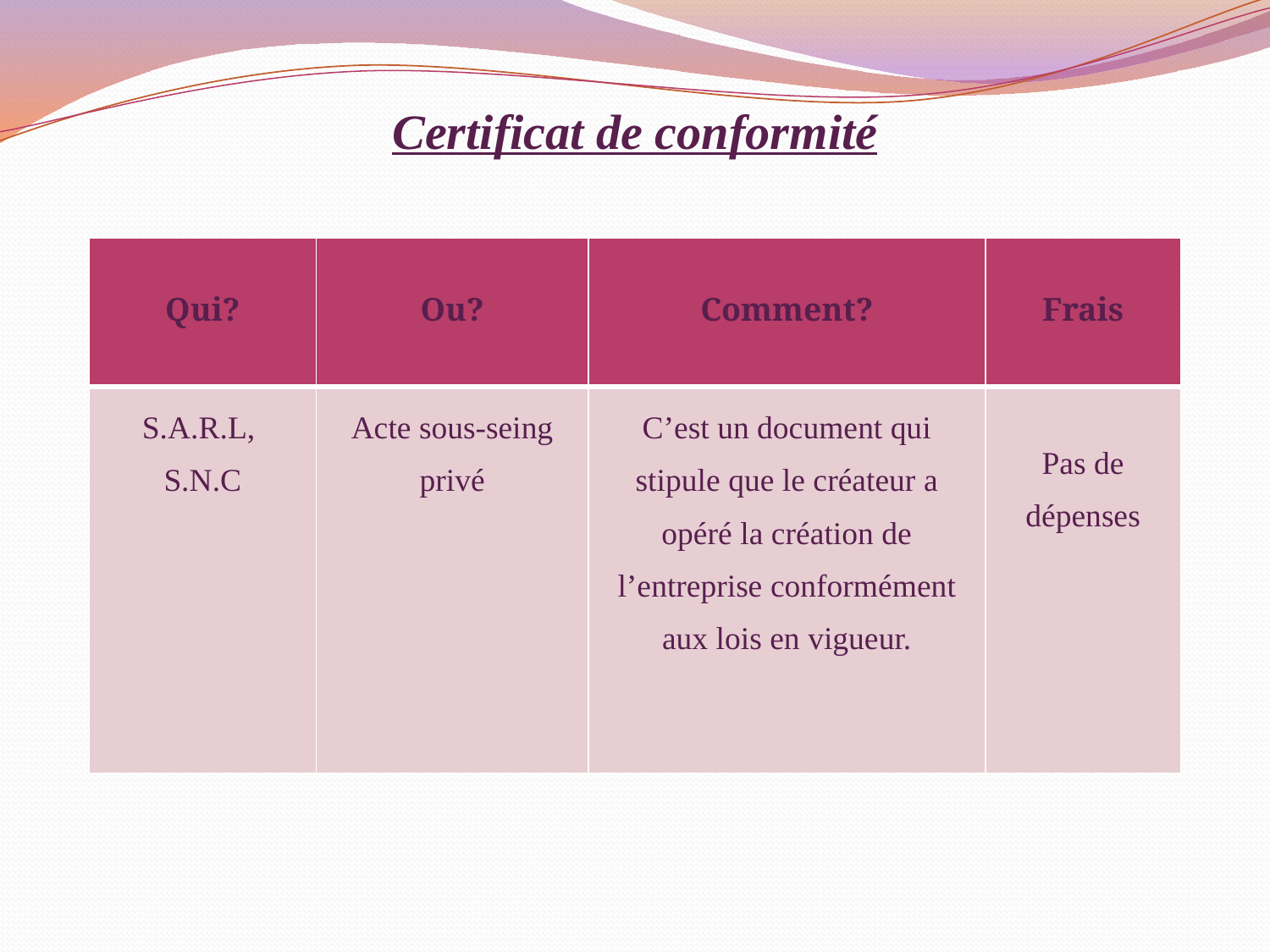

# Certificat de conformité
| Qui? | Ou? | Comment? | Frais |
| --- | --- | --- | --- |
| S.A.R.L, S.N.C | Acte sous-seing privé | C’est un document qui stipule que le créateur a opéré la création de l’entreprise conformément aux lois en vigueur. | Pas de dépenses |